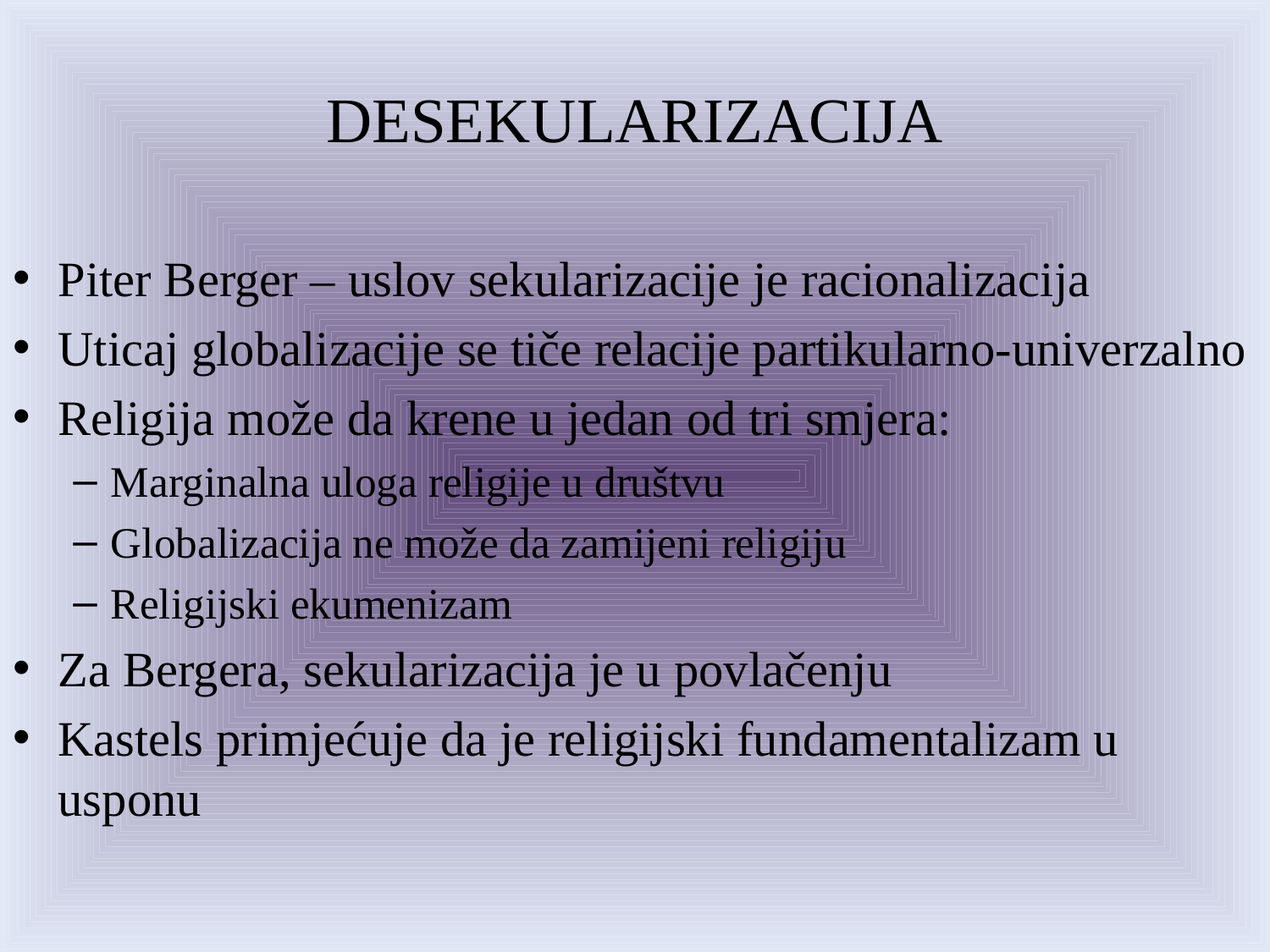

# DESEKULARIZACIJA
Piter Berger – uslov sekularizacije je racionalizacija
Uticaj globalizacije se tiče relacije partikularno-univerzalno
Religija može da krene u jedan od tri smjera:
Marginalna uloga religije u društvu
Globalizacija ne može da zamijeni religiju
Religijski ekumenizam
Za Bergera, sekularizacija je u povlačenju
Kastels primjećuje da je religijski fundamentalizam u usponu